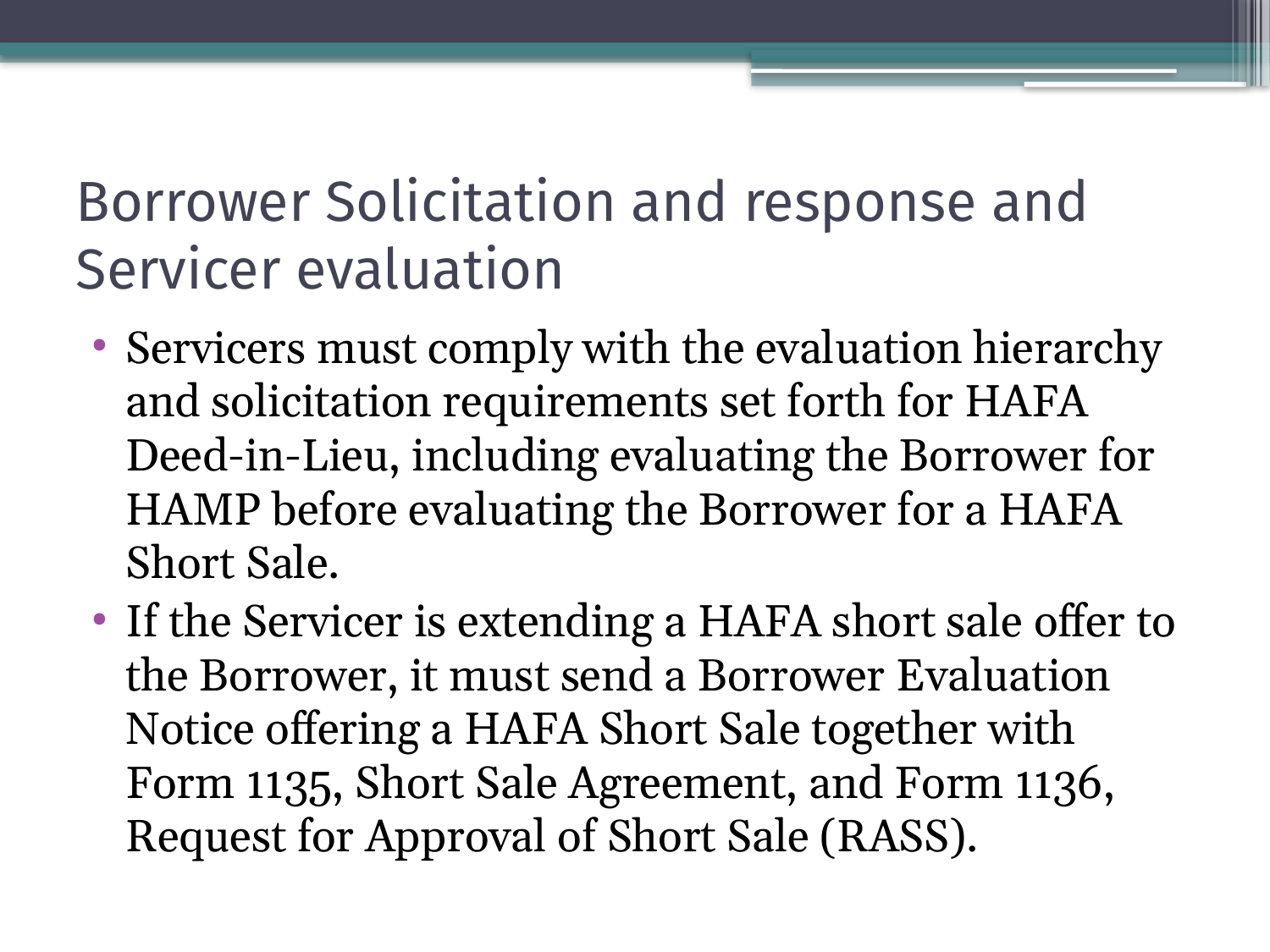

# Borrower Solicitation and response and Servicer evaluation
Servicers must comply with the evaluation hierarchy and solicitation requirements set forth for HAFA Deed-in-Lieu, including evaluating the Borrower for HAMP before evaluating the Borrower for a HAFA Short Sale.
If the Servicer is extending a HAFA short sale offer to the Borrower, it must send a Borrower Evaluation Notice offering a HAFA Short Sale together with Form 1135, Short Sale Agreement, and Form 1136, Request for Approval of Short Sale (RASS).